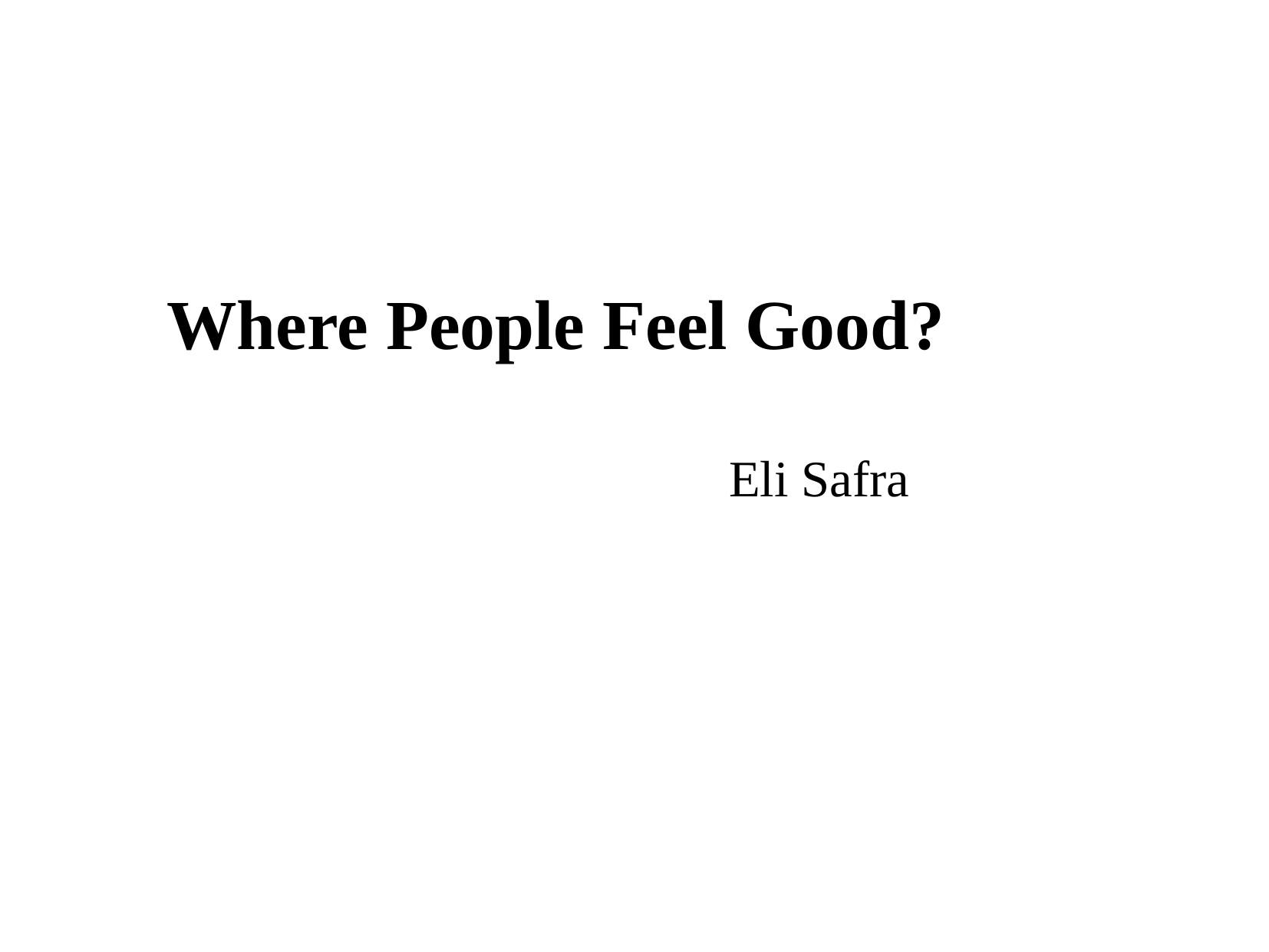

# Where People Feel Good?
Eli Safra
1